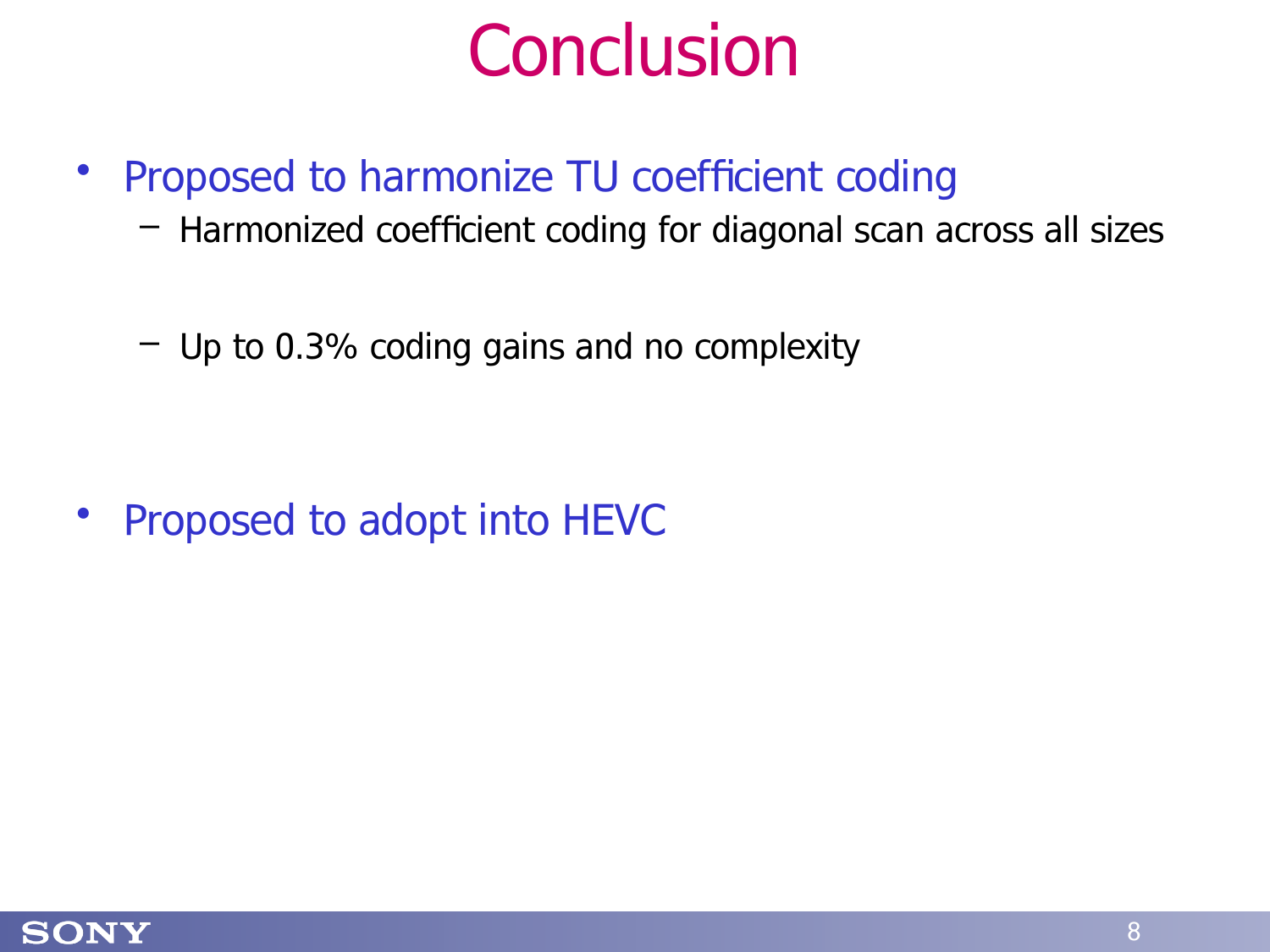

# Conclusion
Proposed to harmonize TU coefficient coding
Harmonized coefficient coding for diagonal scan across all sizes

Up to 0.3% coding gains and no complexity

Proposed to adopt into HEVC

8